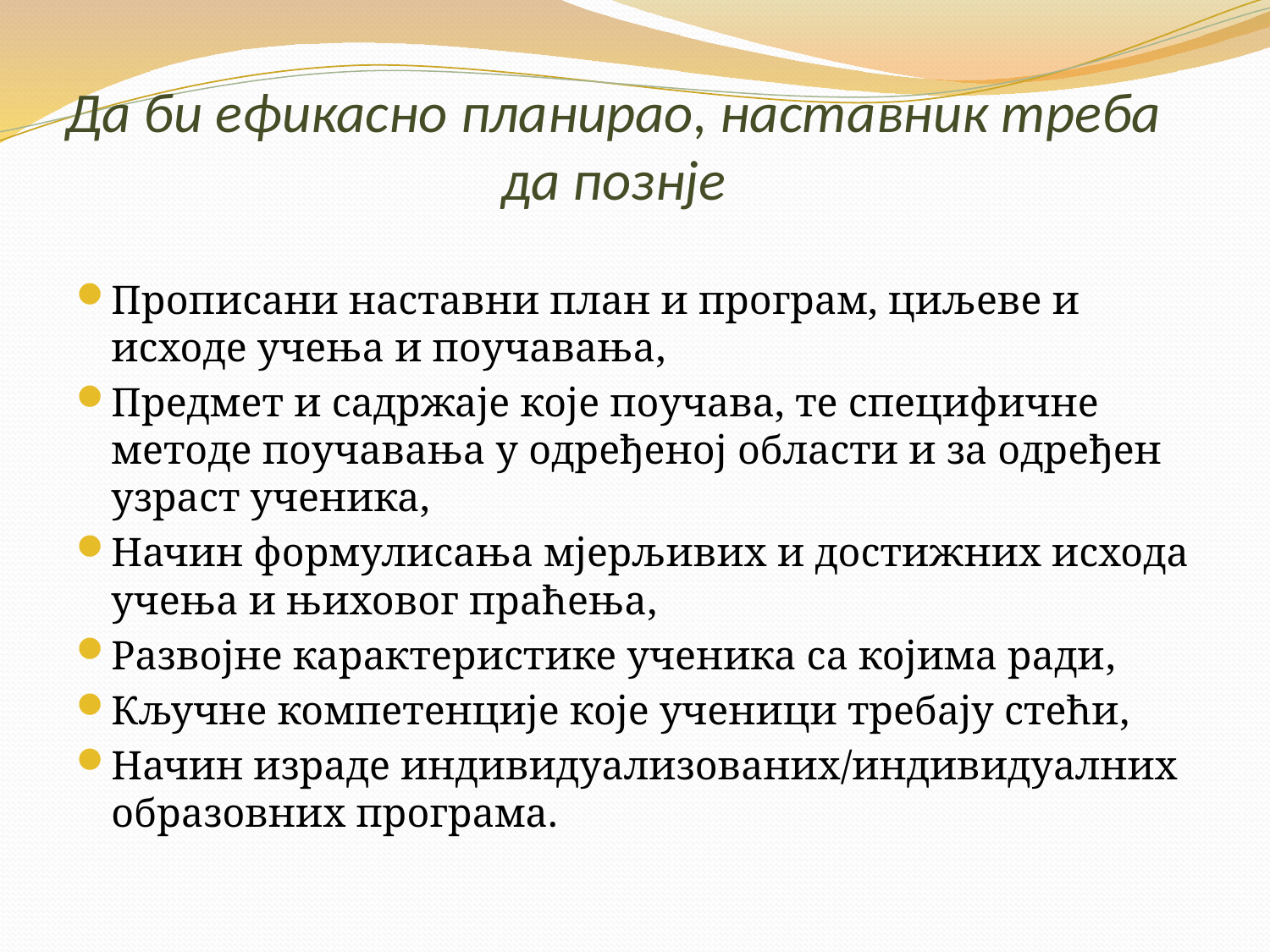

# Да би ефикасно планирао, наставник треба да познје
Прописани наставни план и програм, циљеве и исходе учења и поучавања,
Предмет и садржаје које поучава, те специфичне методе поучавања у одређеној области и за одређен узраст ученика,
Начин формулисања мјерљивих и достижних исхода учења и њиховог праћења,
Развојне карактеристике ученика са којима ради,
Кључне компетенције које ученици требају стећи,
Начин израде индивидуализованих/индивидуалних образовних програма.